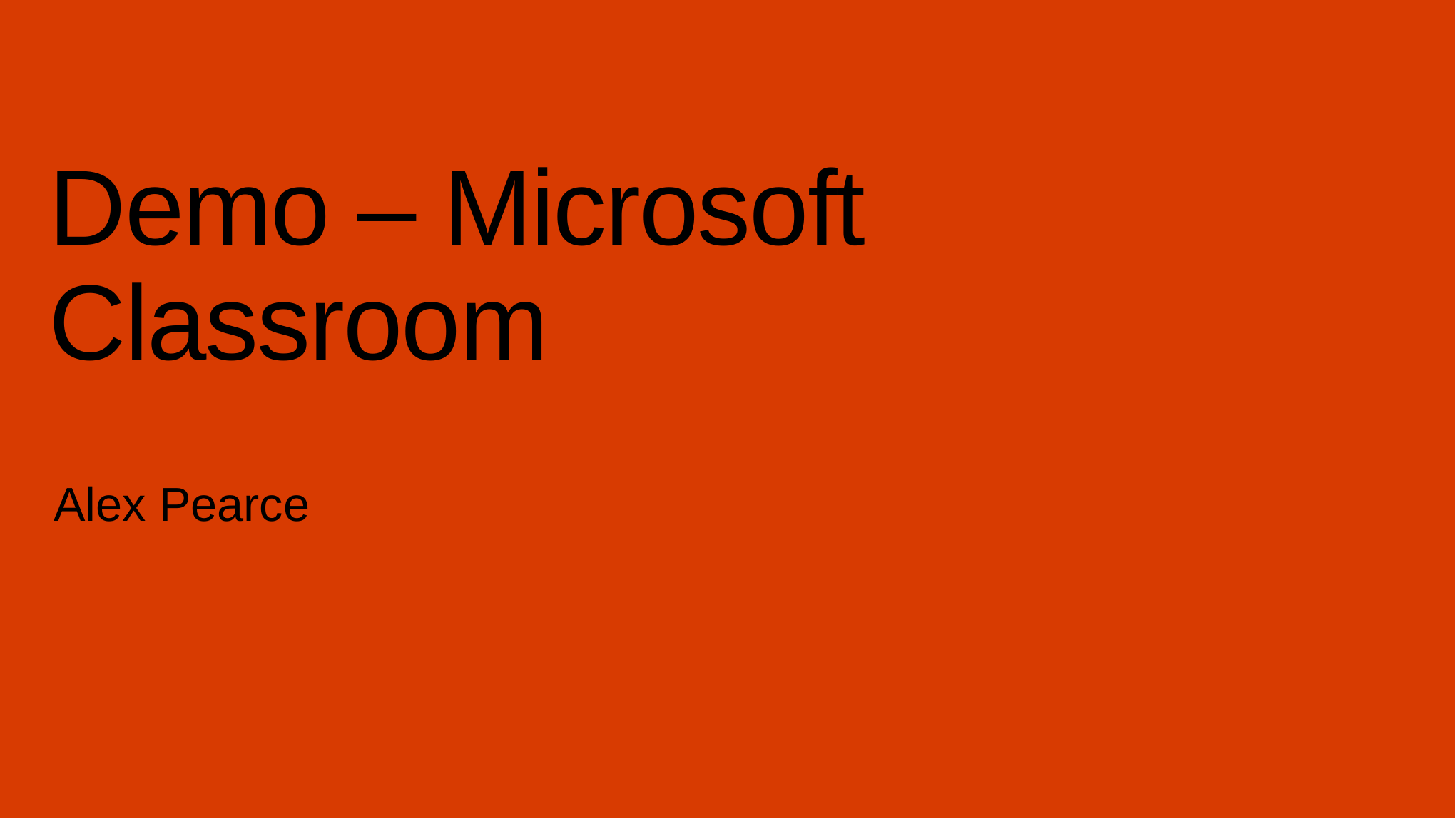

# Demo – Microsoft Classroom
Alex Pearce